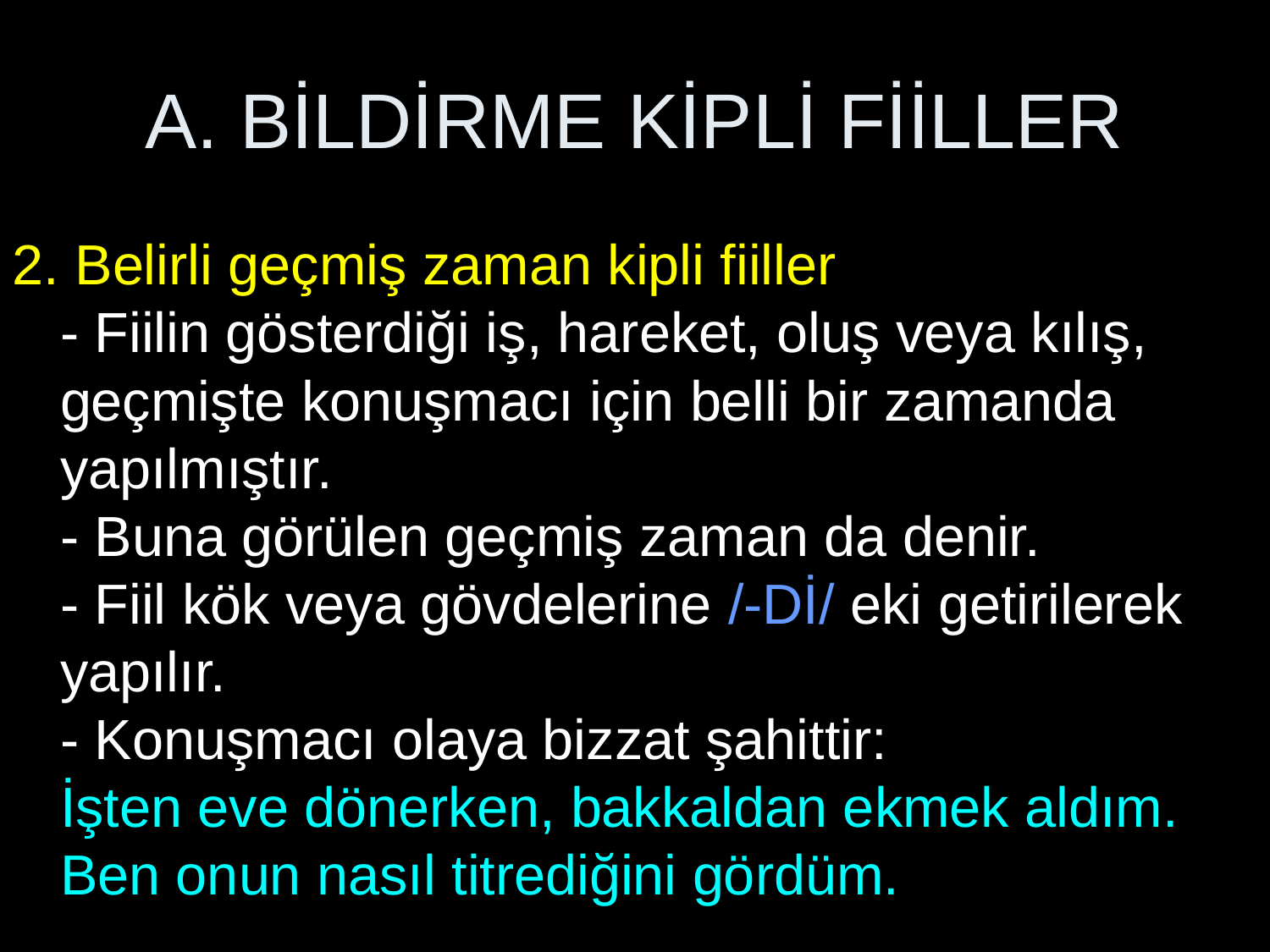

# A. BİLDİRME KİPLİ FİİLLER
2. Belirli geçmiş zaman kipli fiiller
- Fiilin gösterdiği iş, hareket, oluş veya kılış, geçmişte konuşmacı için belli bir zamanda yapılmıştır.
- Buna görülen geçmiş zaman da denir.
- Fiil kök veya gövdelerine /-Dİ/ eki getirilerek yapılır.
- Konuşmacı olaya bizzat şahittir:
İşten eve dönerken, bakkaldan ekmek aldım.
Ben onun nasıl titrediğini gördüm.